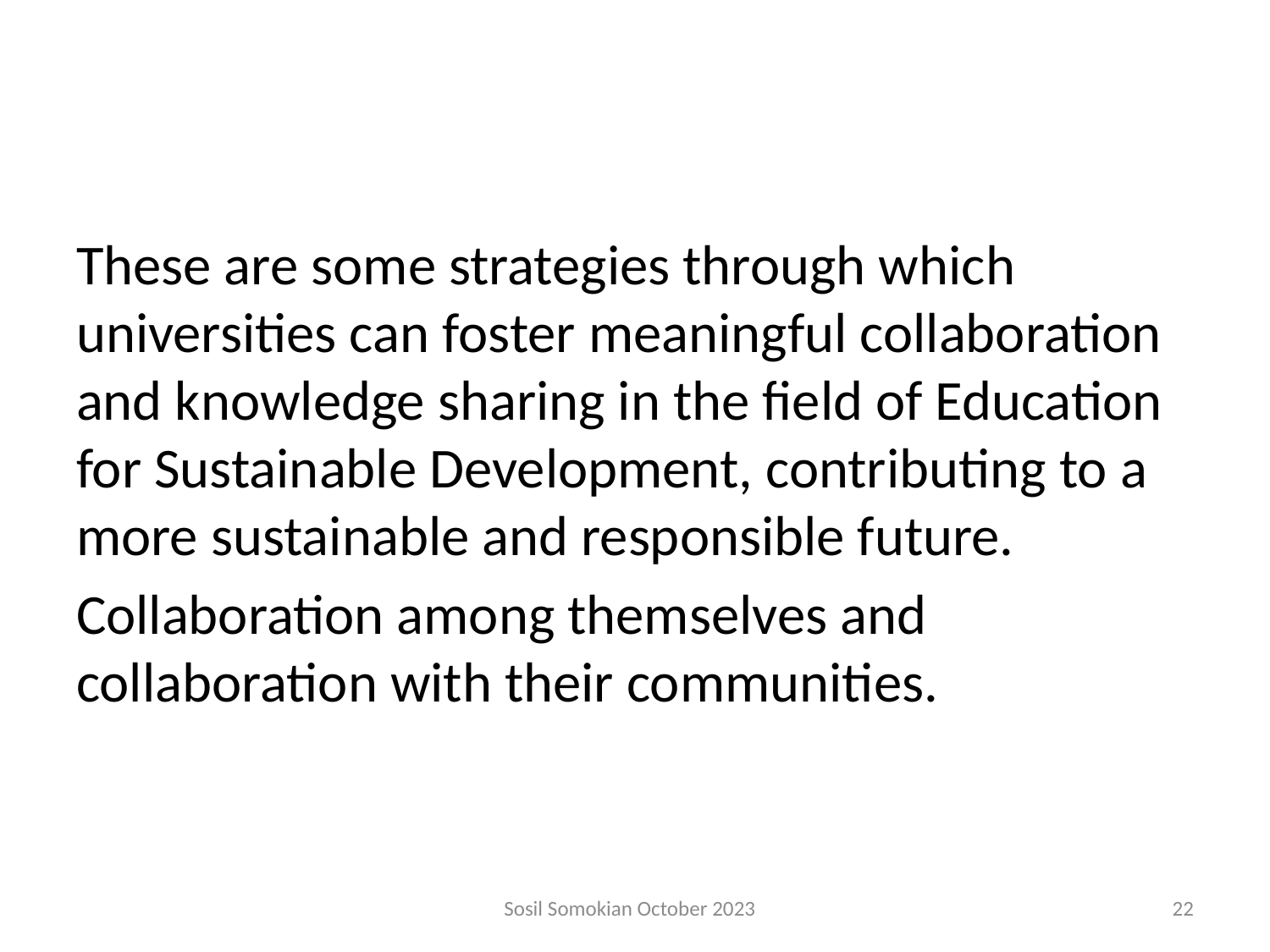

#
These are some strategies through which universities can foster meaningful collaboration and knowledge sharing in the field of Education for Sustainable Development, contributing to a more sustainable and responsible future.
Collaboration among themselves and collaboration with their communities.

Sosil Somokian October 2023
22